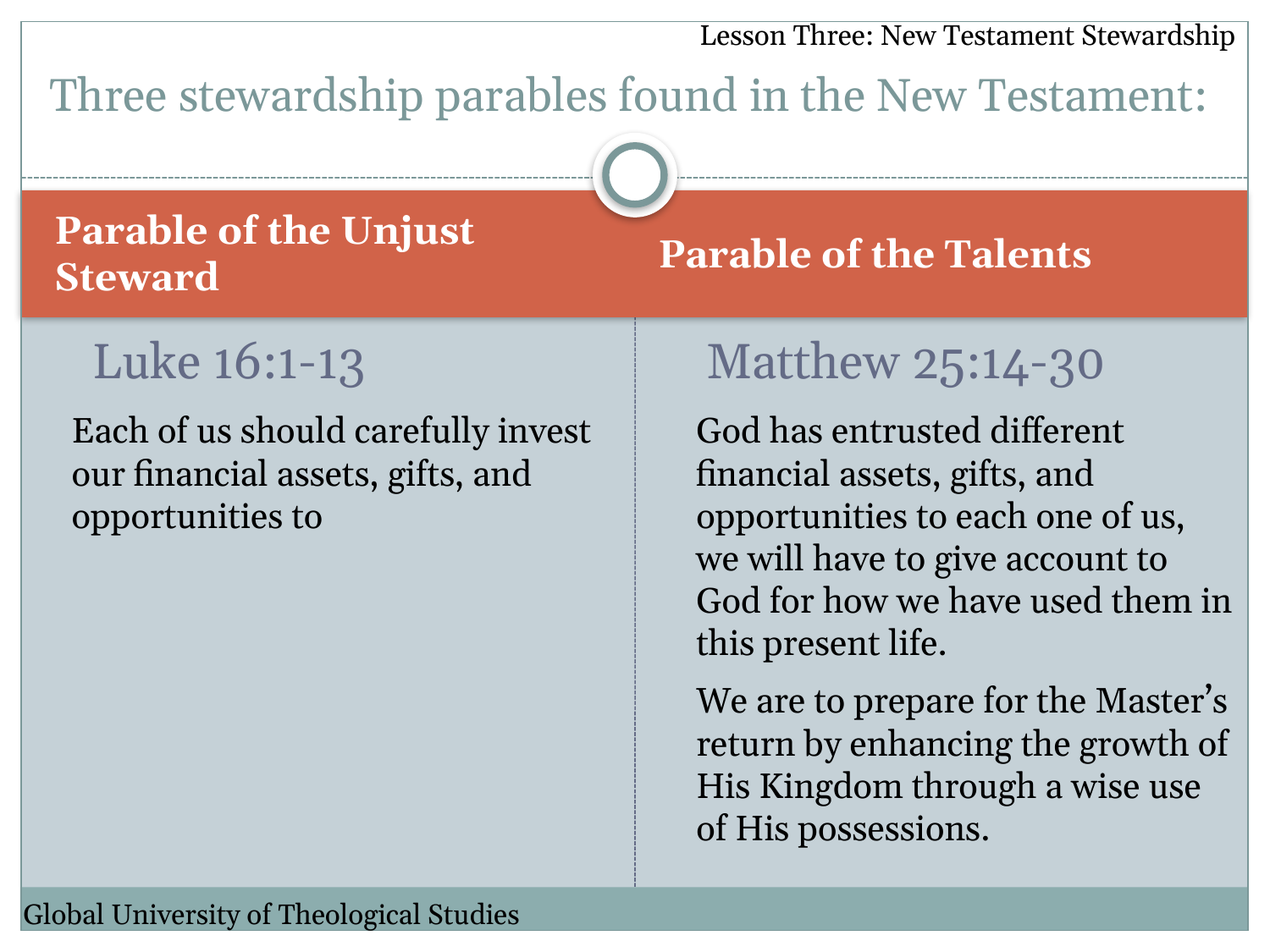

Lesson Three: New Testament Stewardship
# Three stewardship parables found in the New Testament:
Parable of the Unjust Steward
Parable of the Talents
	Luke 16:1-13
	Matthew 25:14-30
	Each of us should carefully invest our financial assets, gifts, and opportunities to
	God has entrusted different financial assets, gifts, and opportunities to each one of us, we will have to give account to God for how we have used them in this present life.
	We are to prepare for the Master’s return by enhancing the growth of His Kingdom through a wise use of His possessions.
Global University of Theological Studies